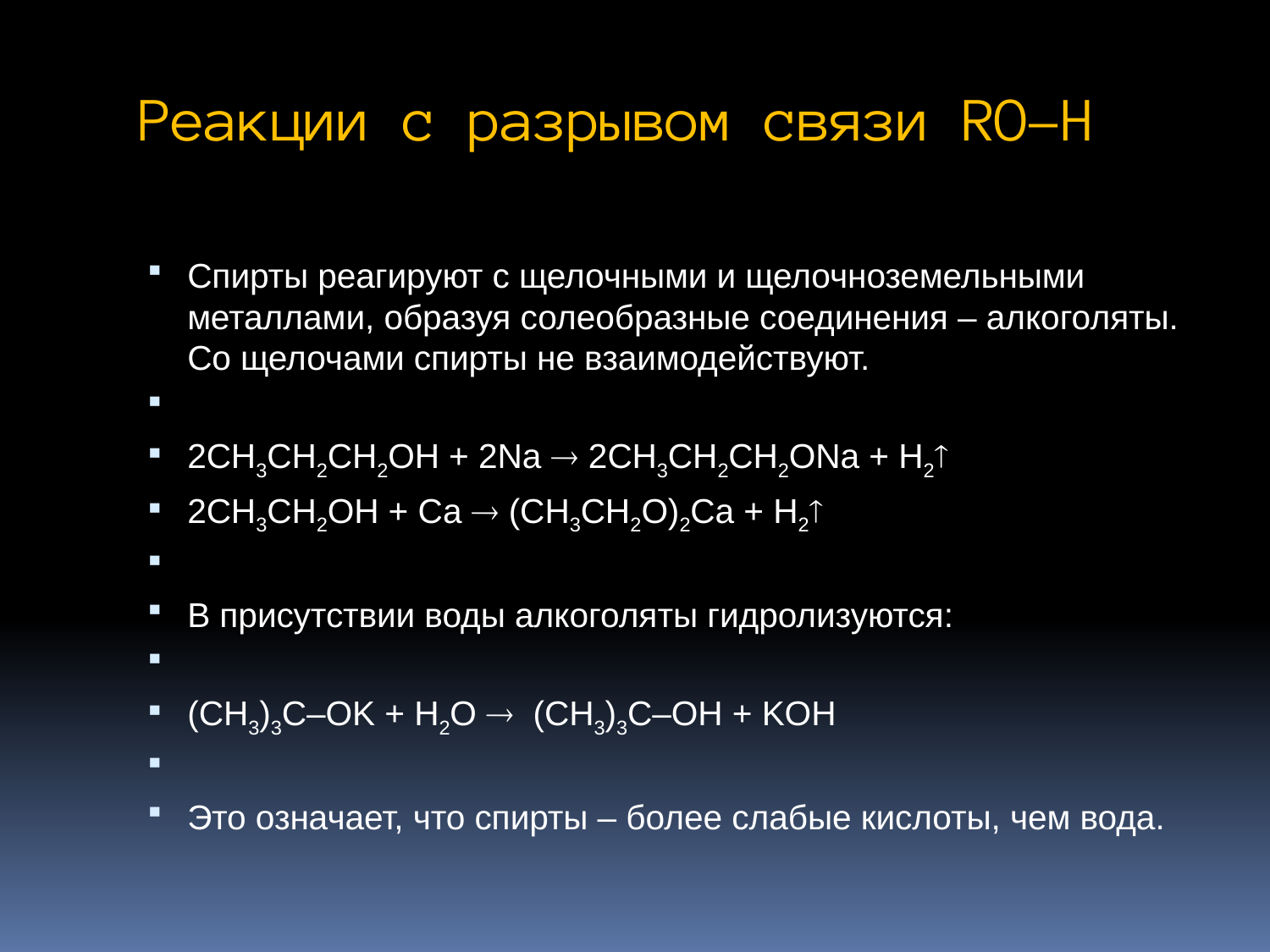

# Реакции с разрывом связи RO–H
Спирты реагируют с щелочными и щелочноземельными металлами, образуя солеобразные соединения – алкоголяты. Со щелочами спирты не взаимодействуют.

2СH3CH2CH2OH + 2Na → 2СH3CH2CH2ONa + H2↑
2СH3CH2OH + Сa → (СH3CH2O)2Ca + H2↑

В присутствии воды алкоголяты гидролизуются:

(СH3)3С–OK + H2O →  (СH3)3C–OH + KOH

Это означает, что спирты – более слабые кислоты, чем вода.